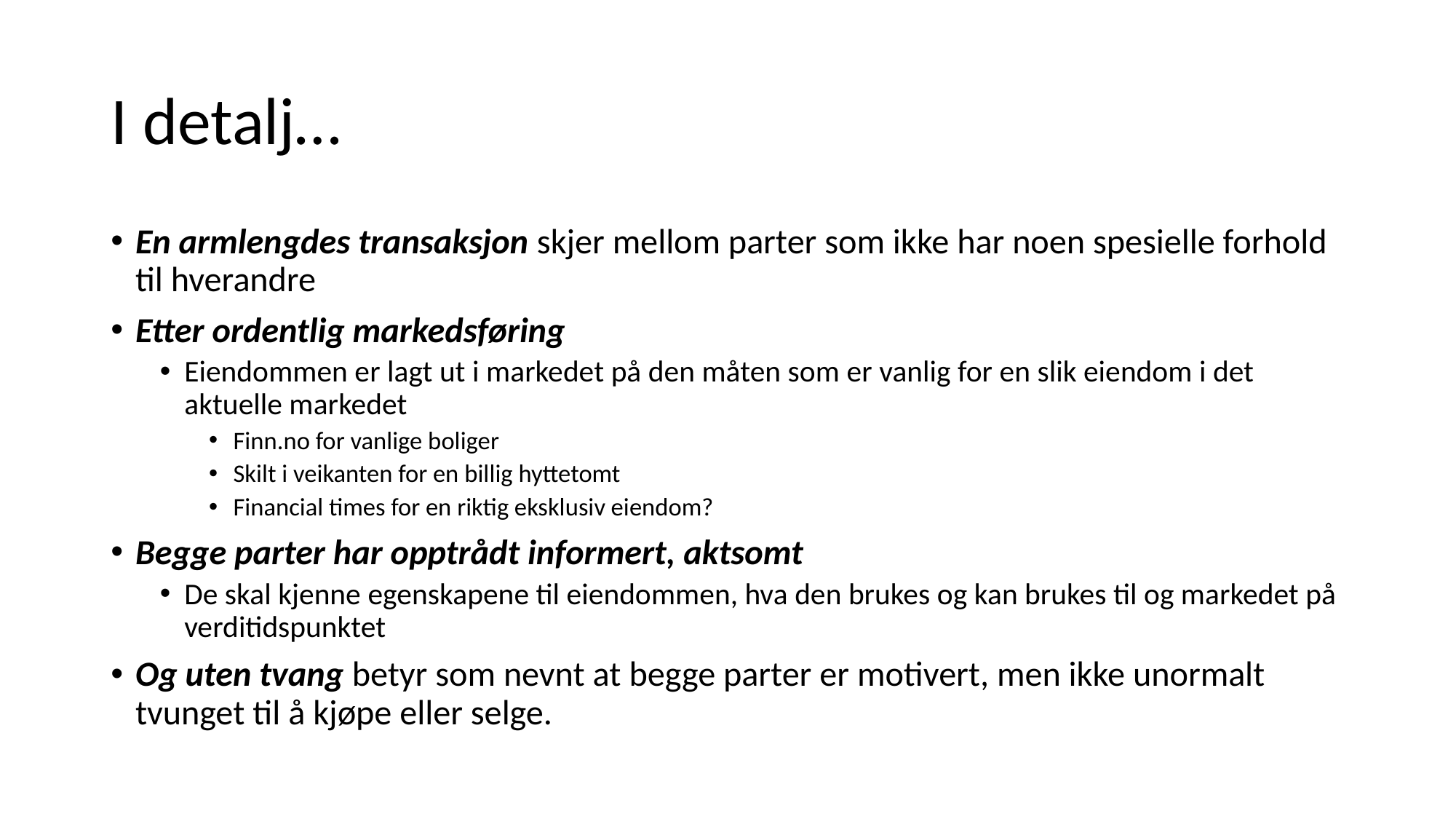

# I detalj…
En armlengdes transaksjon skjer mellom parter som ikke har noen spesielle forhold til hverandre
Etter ordentlig markedsføring
Eiendommen er lagt ut i markedet på den måten som er vanlig for en slik eiendom i det aktuelle markedet
Finn.no for vanlige boliger
Skilt i veikanten for en billig hyttetomt
Financial times for en riktig eksklusiv eiendom?
Begge parter har opptrådt informert, aktsomt
De skal kjenne egenskapene til eiendommen, hva den brukes og kan brukes til og markedet på verditidspunktet
Og uten tvang betyr som nevnt at begge parter er motivert, men ikke unormalt tvunget til å kjøpe eller selge.